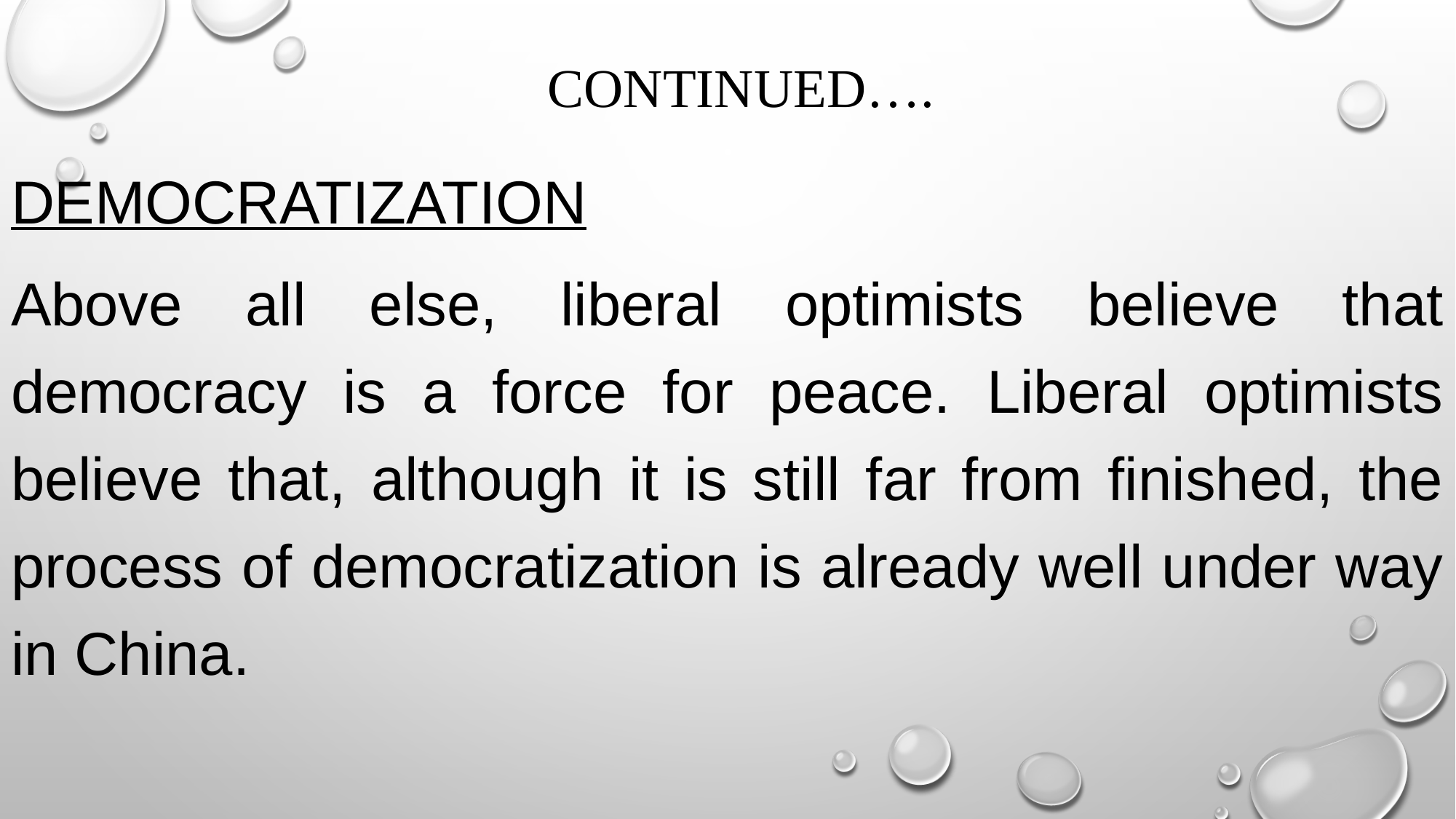

# continued….
DEMOCRATIZATION
Above all else, liberal optimists believe that democracy is a force for peace. Liberal optimists believe that, although it is still far from finished, the process of democratization is already well under way in China.